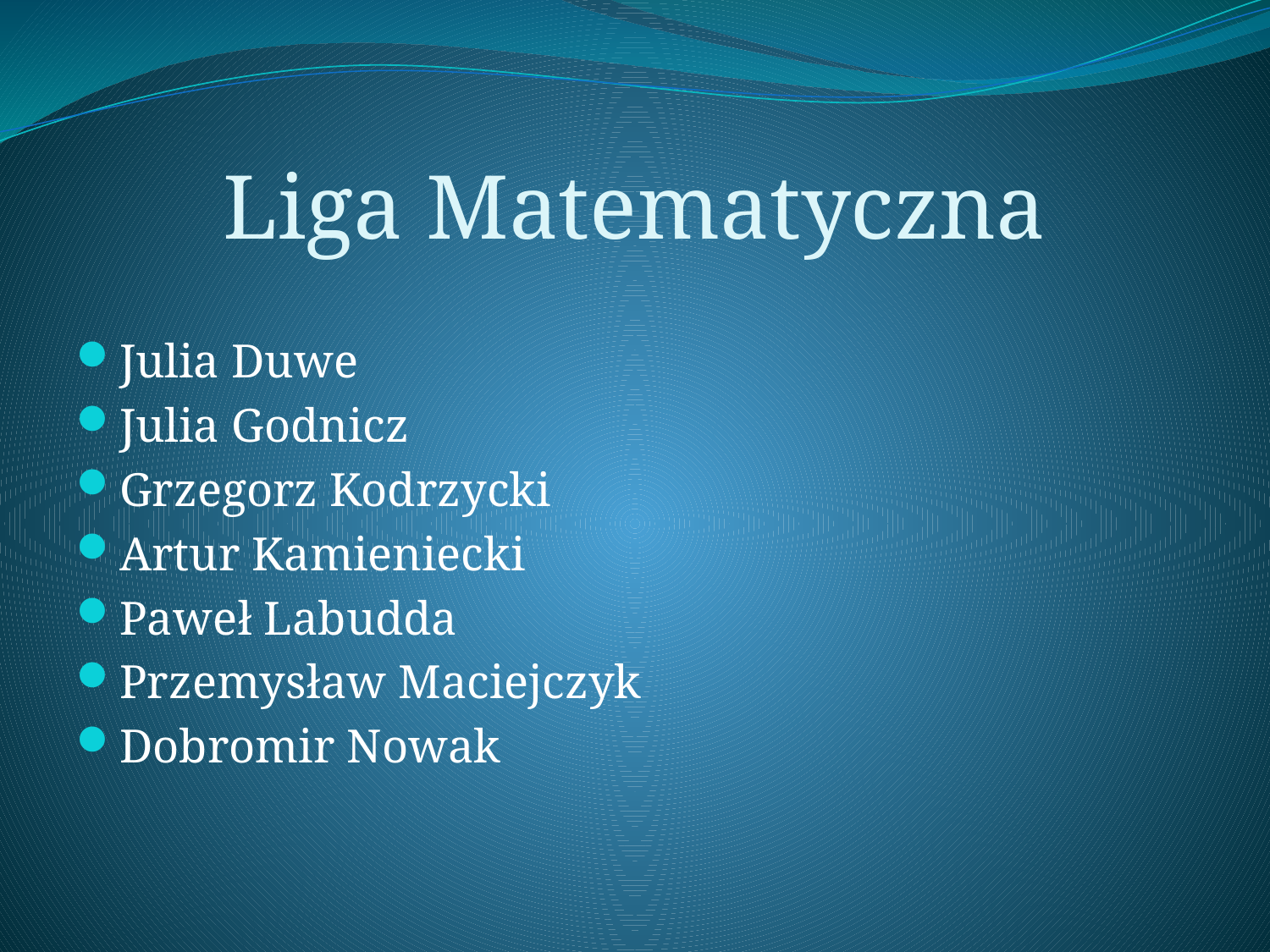

# Liga Matematyczna
Julia Duwe
Julia Godnicz
Grzegorz Kodrzycki
Artur Kamieniecki
Paweł Labudda
Przemysław Maciejczyk
Dobromir Nowak